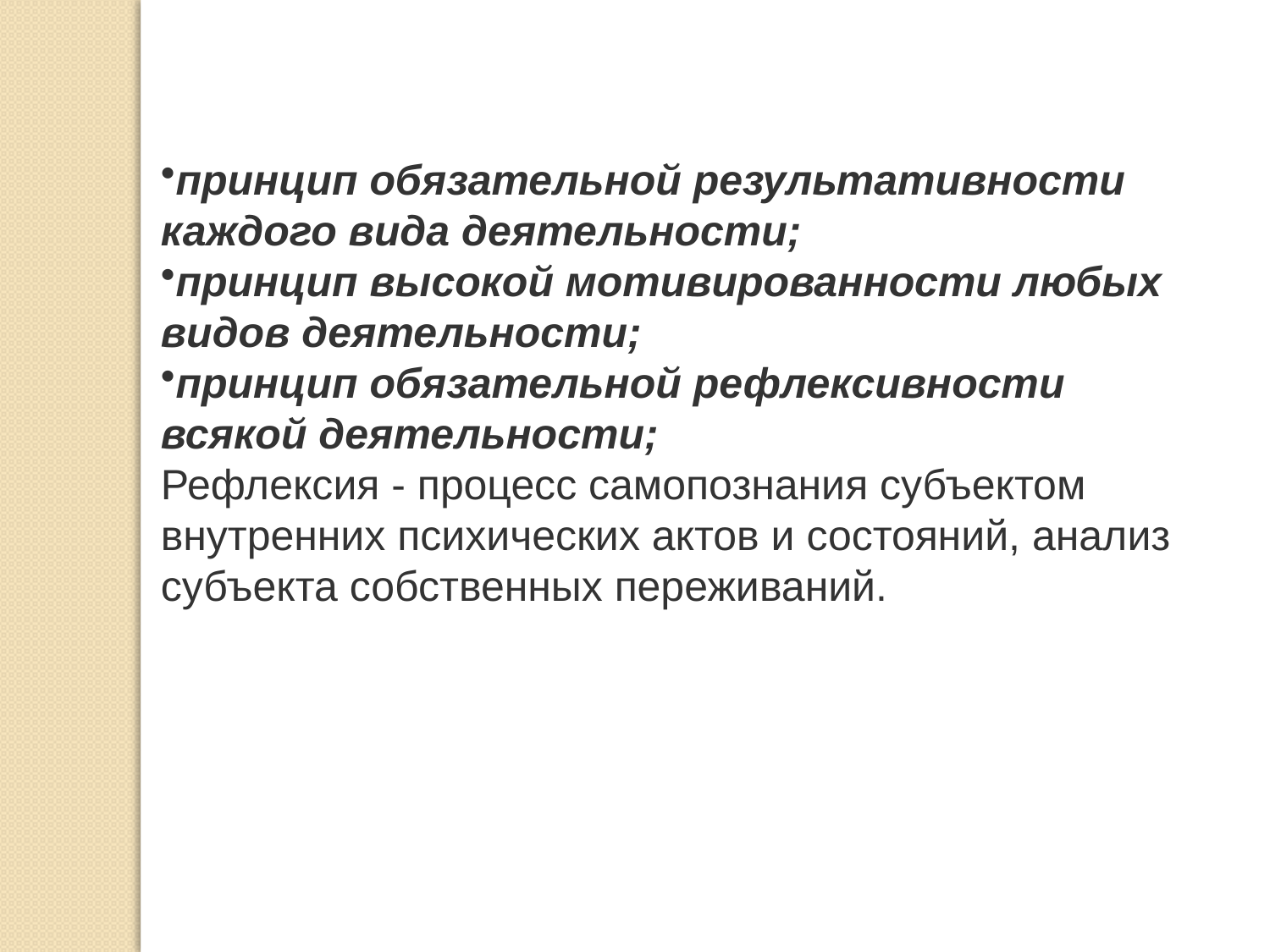

принцип обязательной результативности каждого вида деятельности;
принцип высокой мотивированности любых видов деятельности;
принцип обязательной рефлексивности всякой деятельности;
Рефлексия - процесс самопознания субъектом внутренних психических актов и состояний, анализ субъекта собственных переживаний.